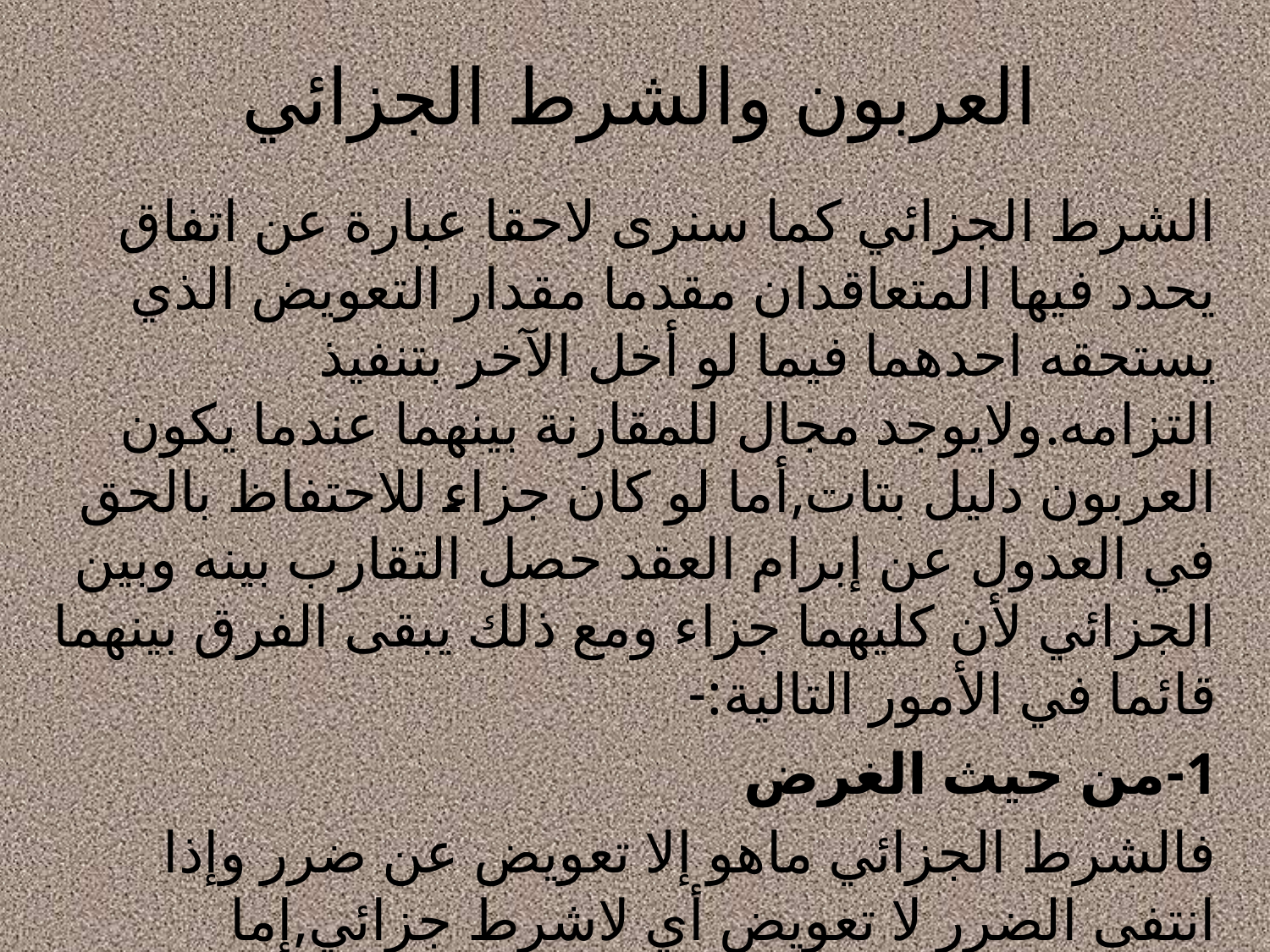

# العربون والشرط الجزائي
الشرط الجزائي كما سنرى لاحقا عبارة عن اتفاق يحدد فيها المتعاقدان مقدما مقدار التعويض الذي يستحقه احدهما فيما لو أخل الآخر بتنفيذ التزامه.ولايوجد مجال للمقارنة بينهما عندما يكون العربون دليل بتات,أما لو كان جزاء للاحتفاظ بالحق في العدول عن إبرام العقد حصل التقارب بينه وبين الجزائي لأن كليهما جزاء ومع ذلك يبقى الفرق بينهما قائما في الأمور التالية:-
1-من حيث الغرض
فالشرط الجزائي ماهو إلا تعويض عن ضرر وإذا انتفى الضرر لا تعويض أي لاشرط جزائي,إما العربون فهو جزاء للاحتفاظ بالحق في العدول عن أبرام العقد وليس تعويض عن ضرر